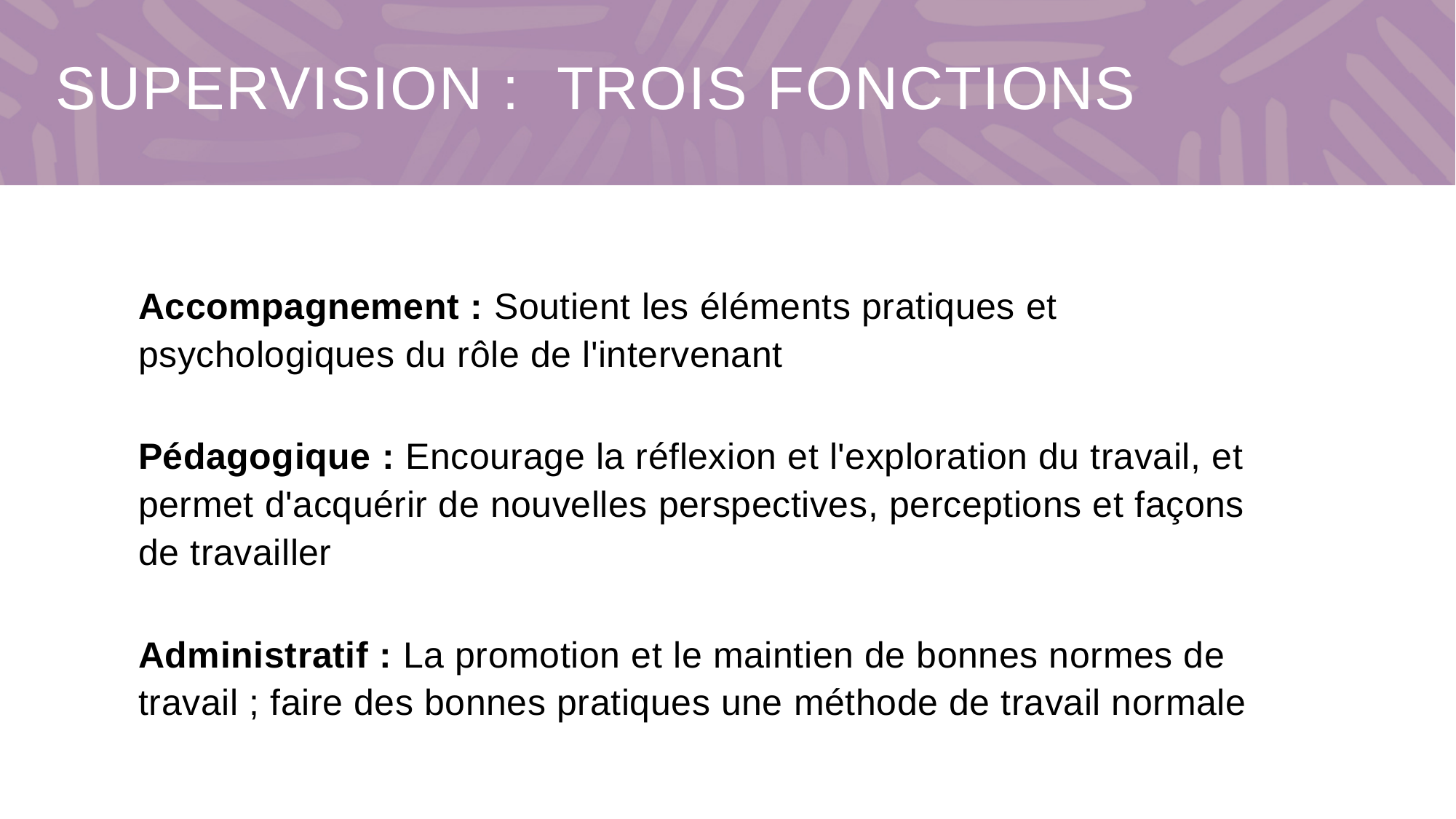

# Supervision :  Trois fonctions
Accompagnement : Soutient les éléments pratiques et psychologiques du rôle de l'intervenant

Pédagogique : Encourage la réflexion et l'exploration du travail, et permet d'acquérir de nouvelles perspectives, perceptions et façons de travailler

Administratif : La promotion et le maintien de bonnes normes de travail ; faire des bonnes pratiques une méthode de travail normale